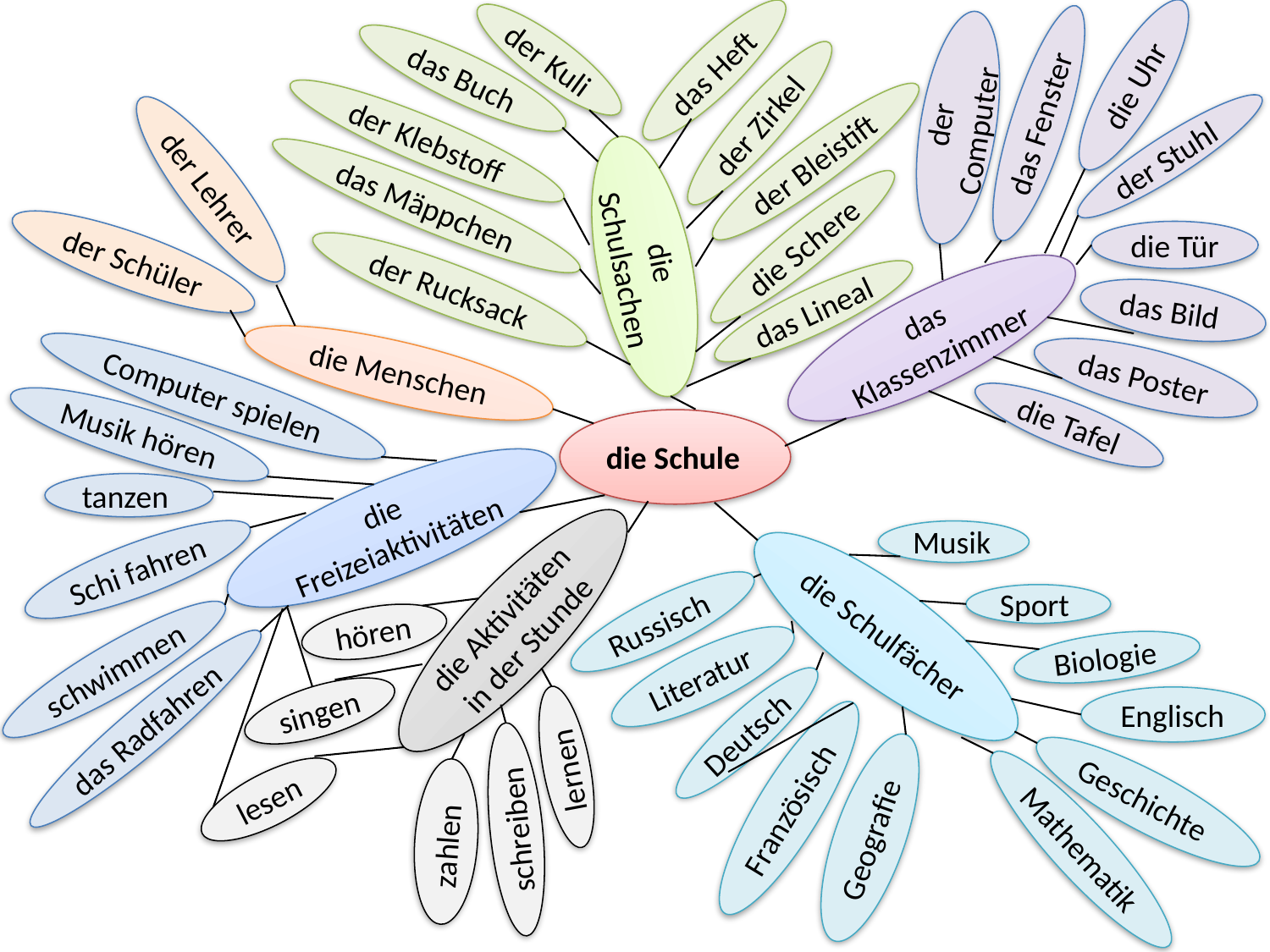

der Kuli
das Heft
das Buch
die Uhr
der Computer
das Fenster
der Zirkel
der Klebstoff
der Stuhl
der Bleistift
der Lehrer
das Mäppchen
die Schulsachen
die Tür
die Schere
der Schüler
der Rucksack
das Bild
das Lineal
das Klassenzimmer
die Menschen
das Poster
Computer spielen
die Tafel
Musik hören
die Schule
tanzen
die  Freizeiaktivitӓten
Musik
Schi fahren
die Aktivitäten in der Stunde
Sport
die Schulfächer
Russisch
hören
Biologie
schwimmen
Literatur

singen

Englisch
das Radfahren
Deutsch

lernen

Geschichte

lesen

Französisch
Geografie
schreiben
zahlen
Mathematik